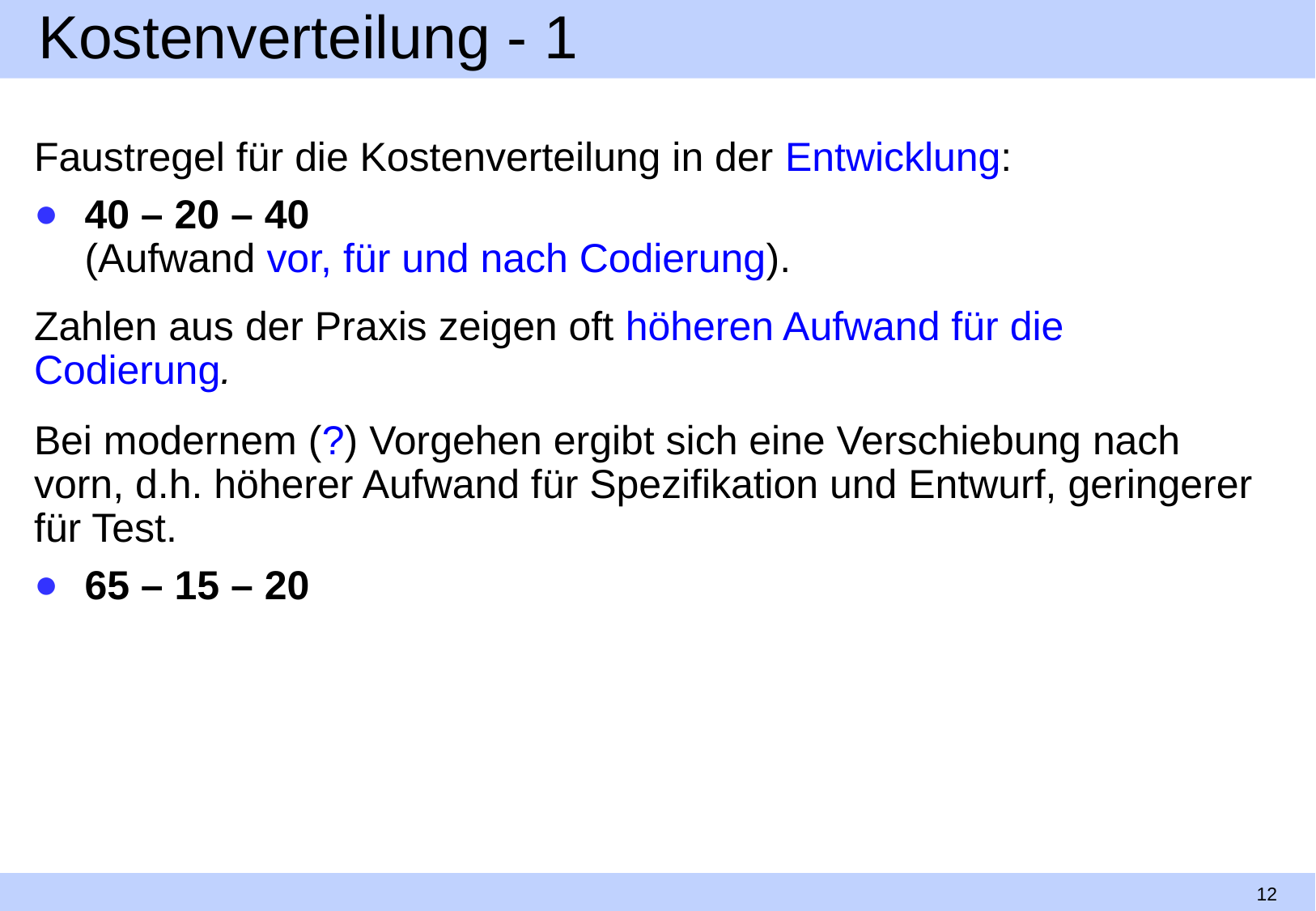

# Kostenverteilung - 1
Faustregel für die Kostenverteilung in der Entwicklung:
40 – 20 – 40
(Aufwand vor, für und nach Codierung).
Zahlen aus der Praxis zeigen oft höheren Aufwand für die Codierung.
Bei modernem (?) Vorgehen ergibt sich eine Verschiebung nach vorn, d.h. höherer Aufwand für Spezifikation und Entwurf, geringerer für Test.
65 – 15 – 20
12